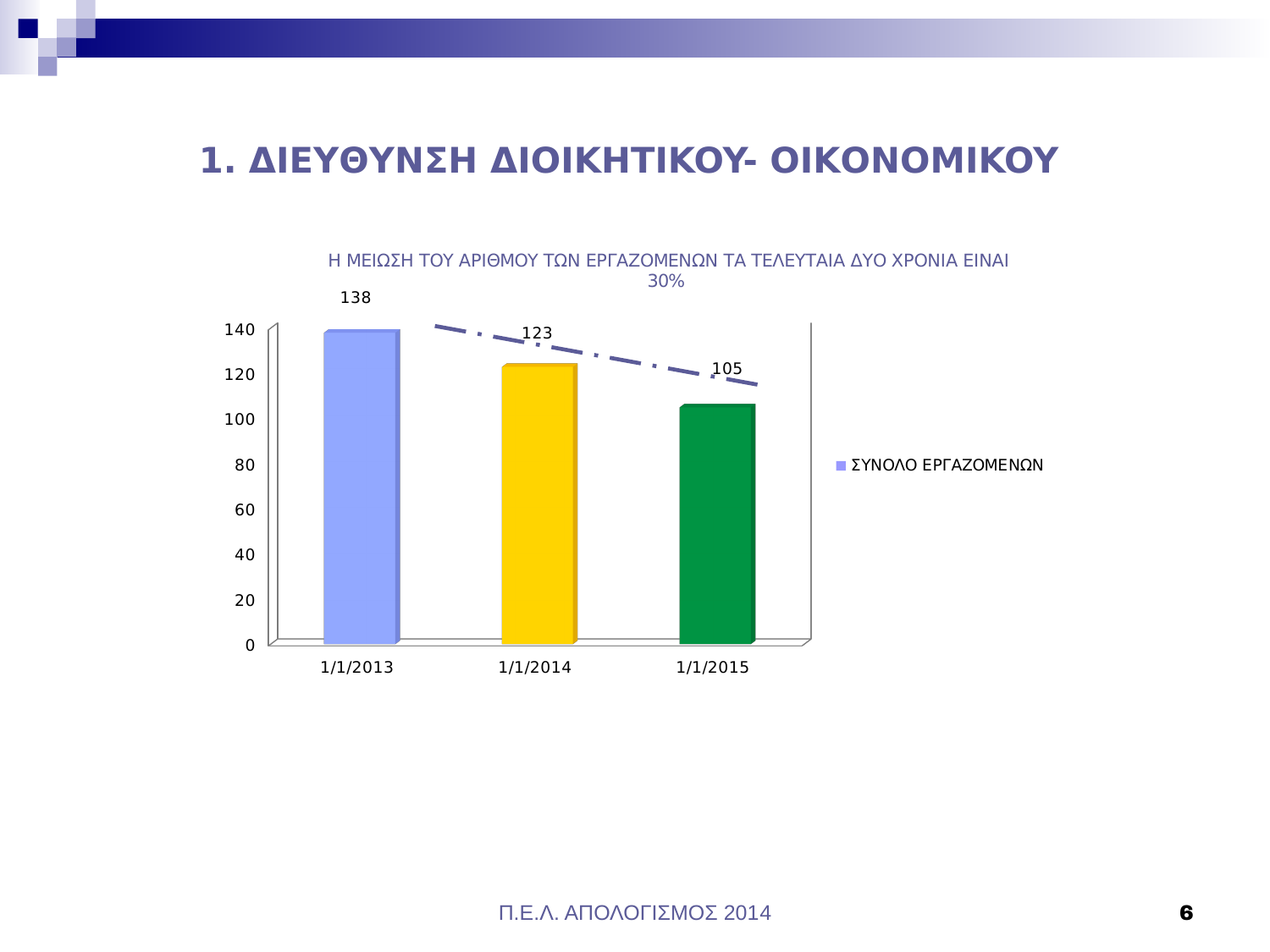

# 1. ΔΙΕΥΘΥΝΣΗ ΔΙΟΙΚHTIKOY- ΟΙΚΟΝOMIKOY

[unsupported chart]

Π.Ε.Λ. ΑΠΟΛΟΓΙΣΜΟΣ 2014
6